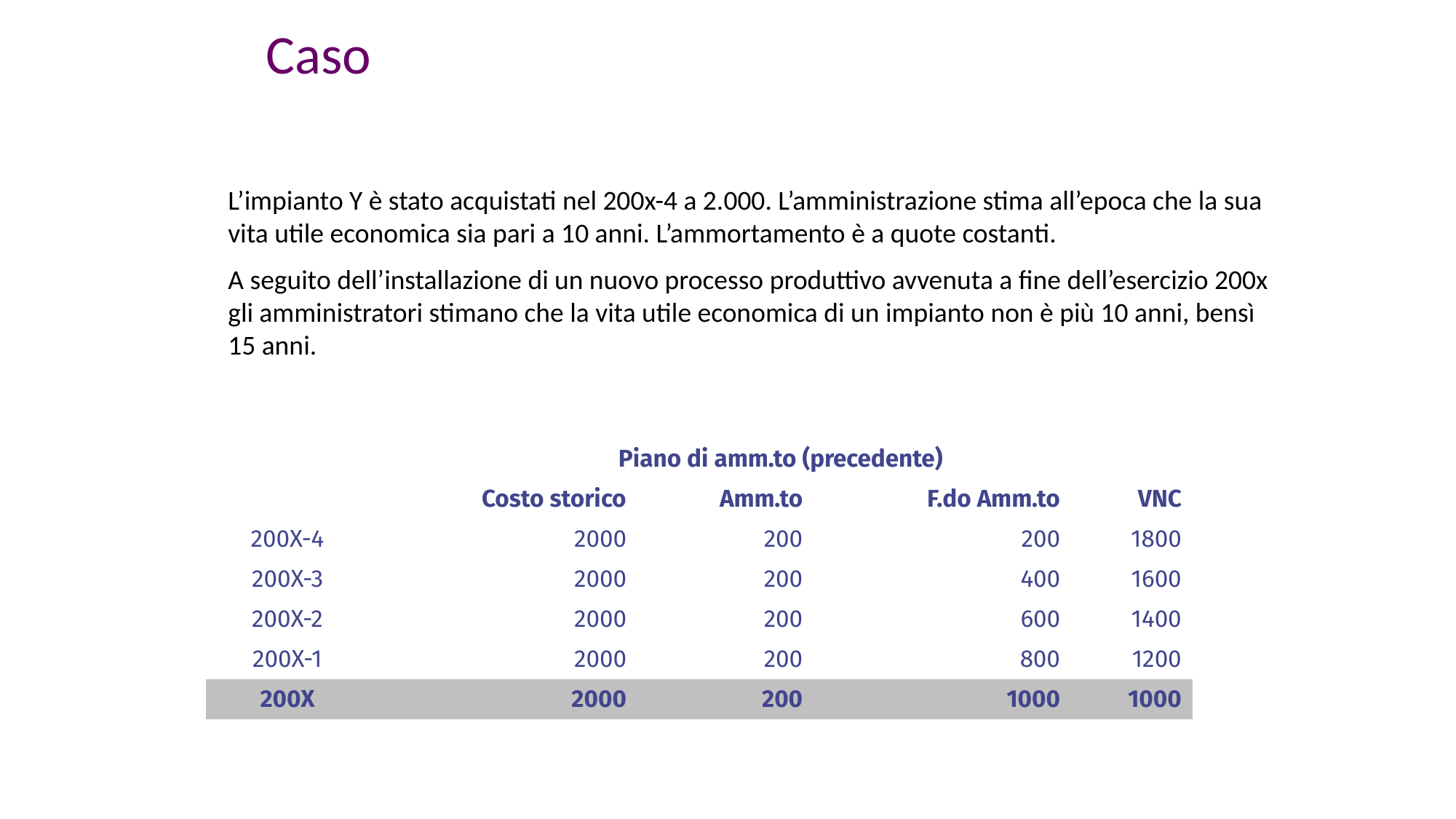

Caso
L’impianto Y è stato acquistati nel 200x-4 a 2.000. L’amministrazione stima all’epoca che la sua vita utile economica sia pari a 10 anni. L’ammortamento è a quote costanti.
A seguito dell’installazione di un nuovo processo produttivo avvenuta a fine dell’esercizio 200x gli amministratori stimano che la vita utile economica di un impianto non è più 10 anni, bensì 15 anni.

|  | Piano di amm.to (precedente) |  |  |  |
| --- | --- | --- | --- | --- |
|  | Costo storico | Amm.to | F.do Amm.to | VNC |
| 200X-4 | 2000 | 200 | 200 | 1800 |
| 200X-3 | 2000 | 200 | 400 | 1600 |
| 200X-2 | 2000 | 200 | 600 | 1400 |
| 200X-1 | 2000 | 200 | 800 | 1200 |
| 200X | 2000 | 200 | 1000 | 1000 |